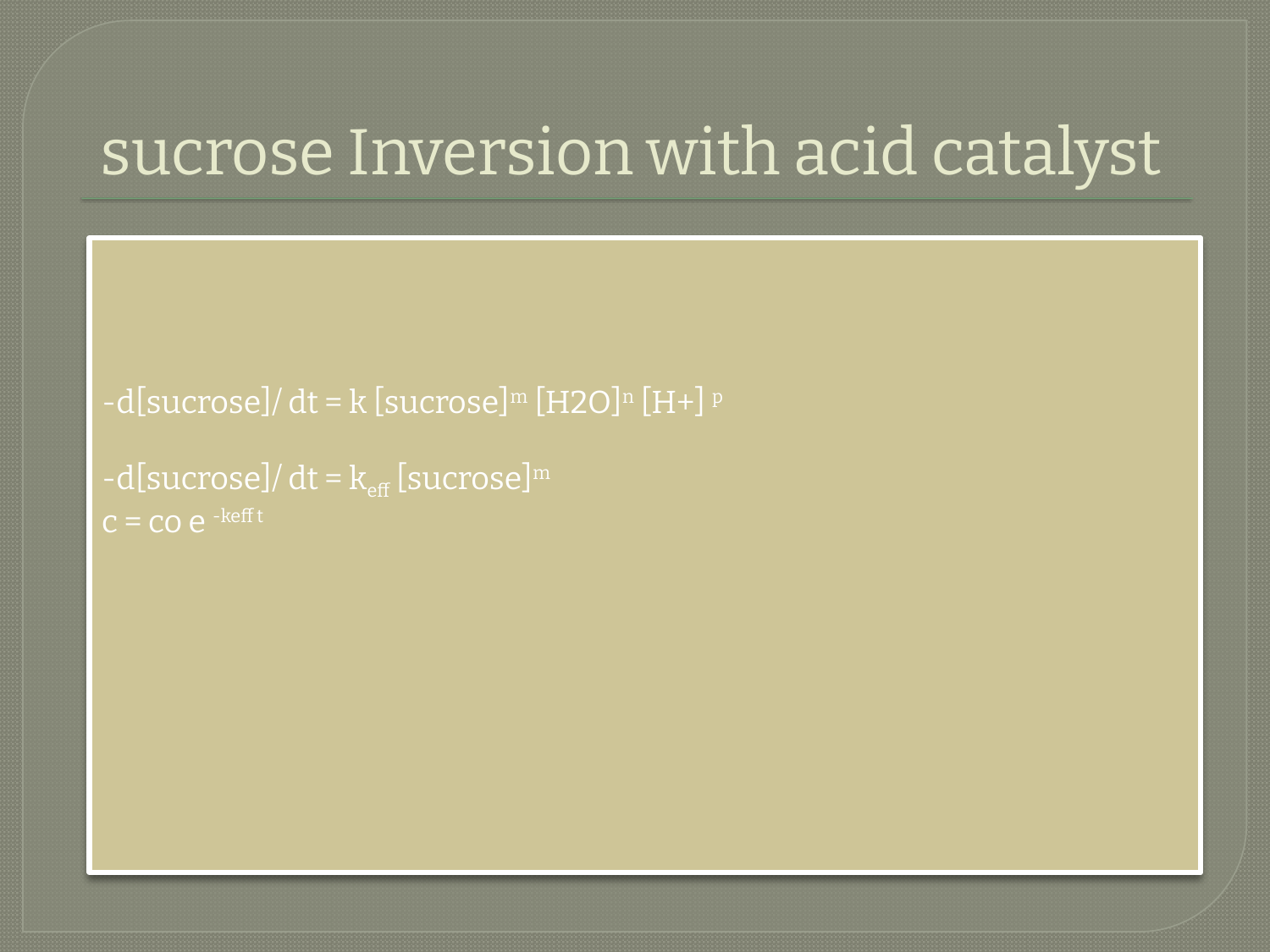

# sucrose Inversion with acid catalyst
-d[sucrose]/ dt = k [sucrose]m [H2O]n [H+] p

-d[sucrose]/ dt = keff [sucrose]m
c = co e -keff t